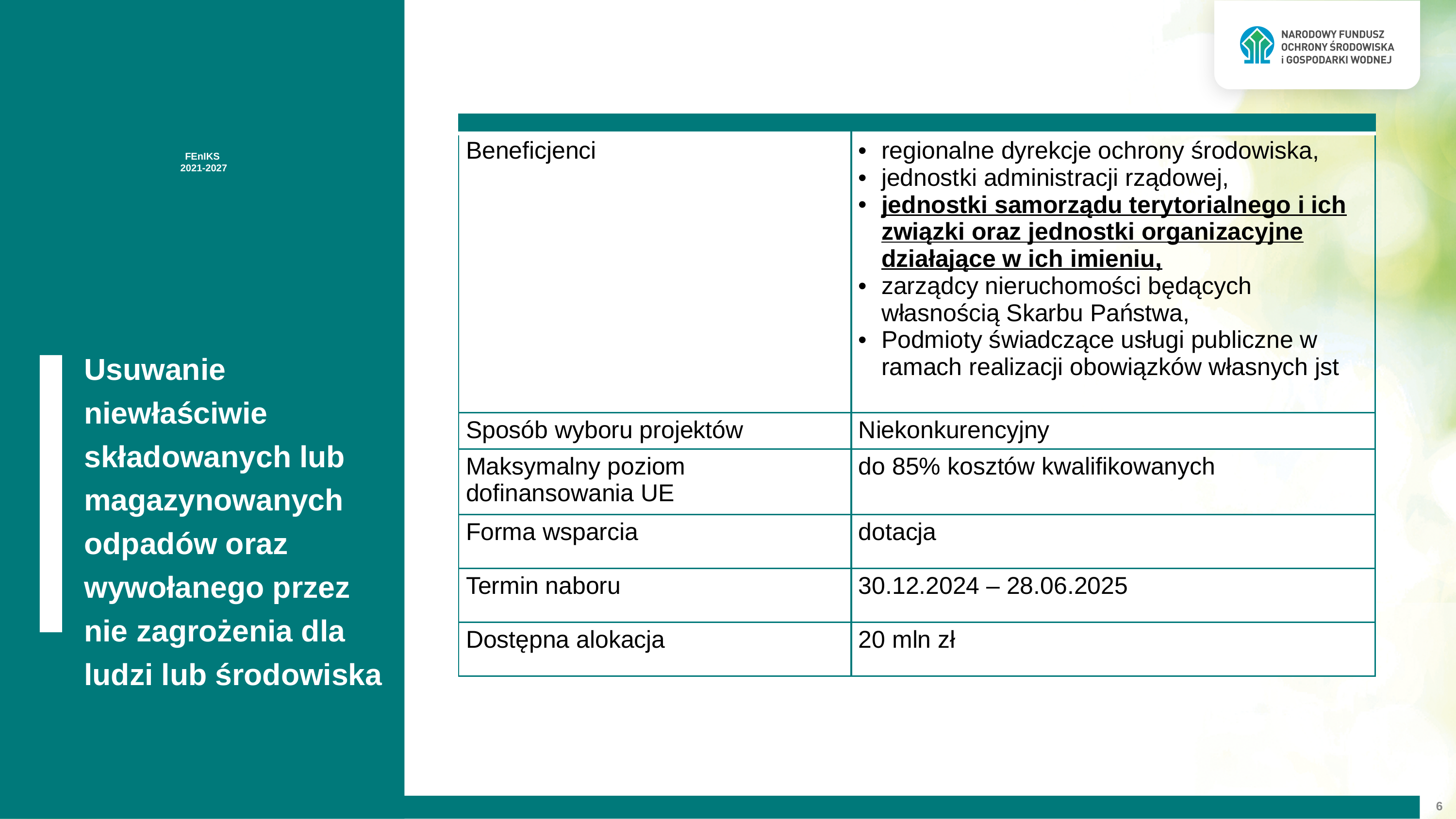

|  |  |
| --- | --- |
| Beneficjenci | regionalne dyrekcje ochrony środowiska, jednostki administracji rządowej, jednostki samorządu terytorialnego i ich związki oraz jednostki organizacyjne działające w ich imieniu, zarządcy nieruchomości będących własnością Skarbu Państwa, Podmioty świadczące usługi publiczne w ramach realizacji obowiązków własnych jst |
| Sposób wyboru projektów | Niekonkurencyjny |
| Maksymalny poziom dofinansowania UE | do 85% kosztów kwalifikowanych |
| Forma wsparcia | dotacja |
| Termin naboru | 30.12.2024 – 28.06.2025 |
| Dostępna alokacja | 20 mln zł |
FEnIKS
2021-2027

Usuwanie niewłaściwie składowanych lub magazynowanych odpadów oraz wywołanego przez nie zagrożenia dla ludzi lub środowiska

Zakres i szczegółowe warunki wsparcia w trakcie uzgodnień
6